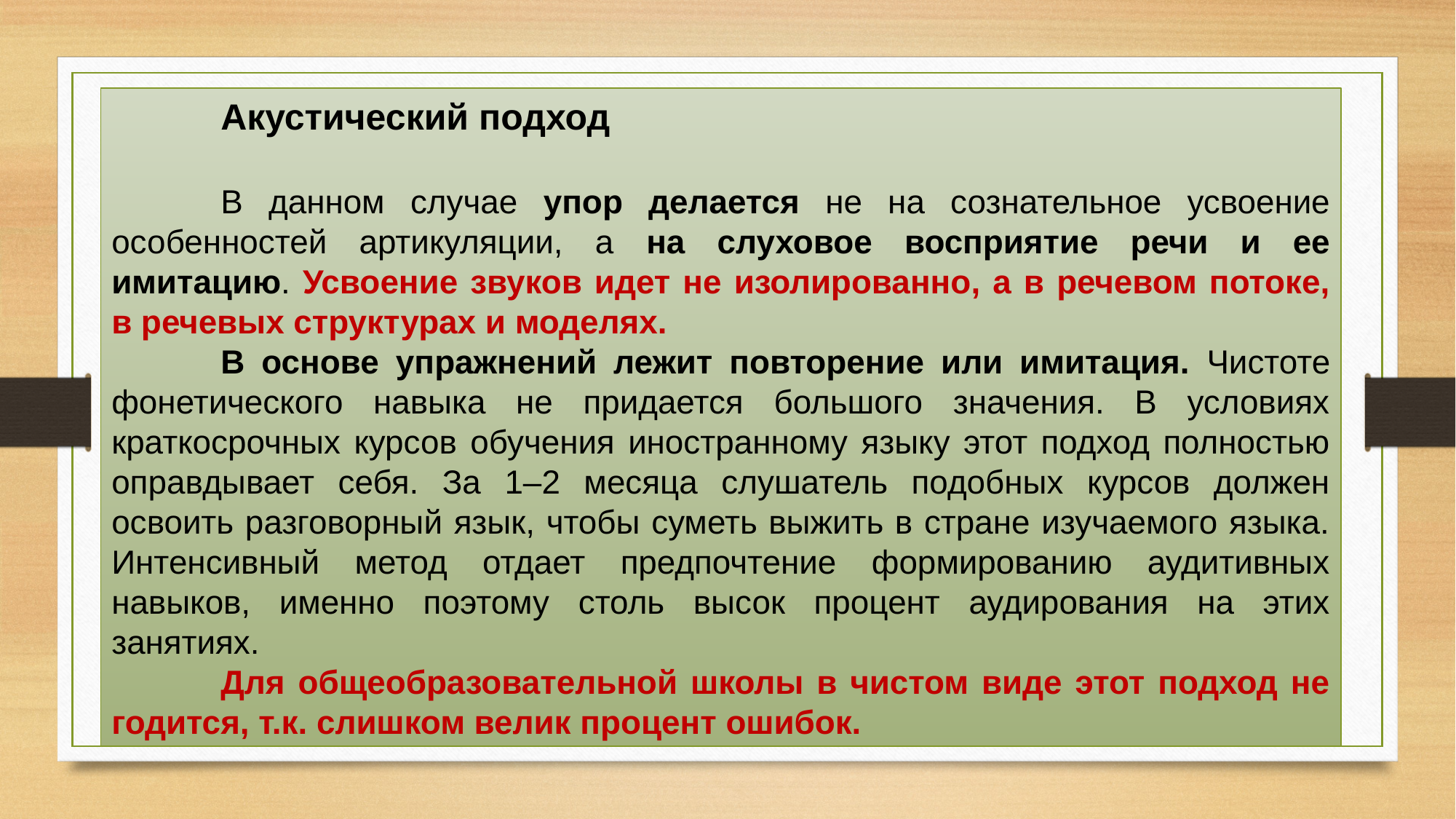

Акустический подход

	В данном случае упор делается не на сознательное усвоение особенностей артикуляции, а на слуховое восприятие речи и ее имитацию. Усвоение звуков идет не изолированно, а в речевом потоке, в речевых структурах и моделях.
	В основе упражнений лежит повторение или имитация. Чистоте фонетического навыка не придается большого значения. В условиях краткосрочных курсов обучения иностранному языку этот подход полностью оправдывает себя. За 1–2 месяца слушатель подобных курсов должен освоить разговорный язык, чтобы суметь выжить в стране изучаемого языка. Интенсивный метод отдает предпочтение формированию аудитивных навыков, именно поэтому столь высок процент аудирования на этих занятиях.
	Для общеобразовательной школы в чистом виде этот подход не годится, т.к. слишком велик процент ошибок.